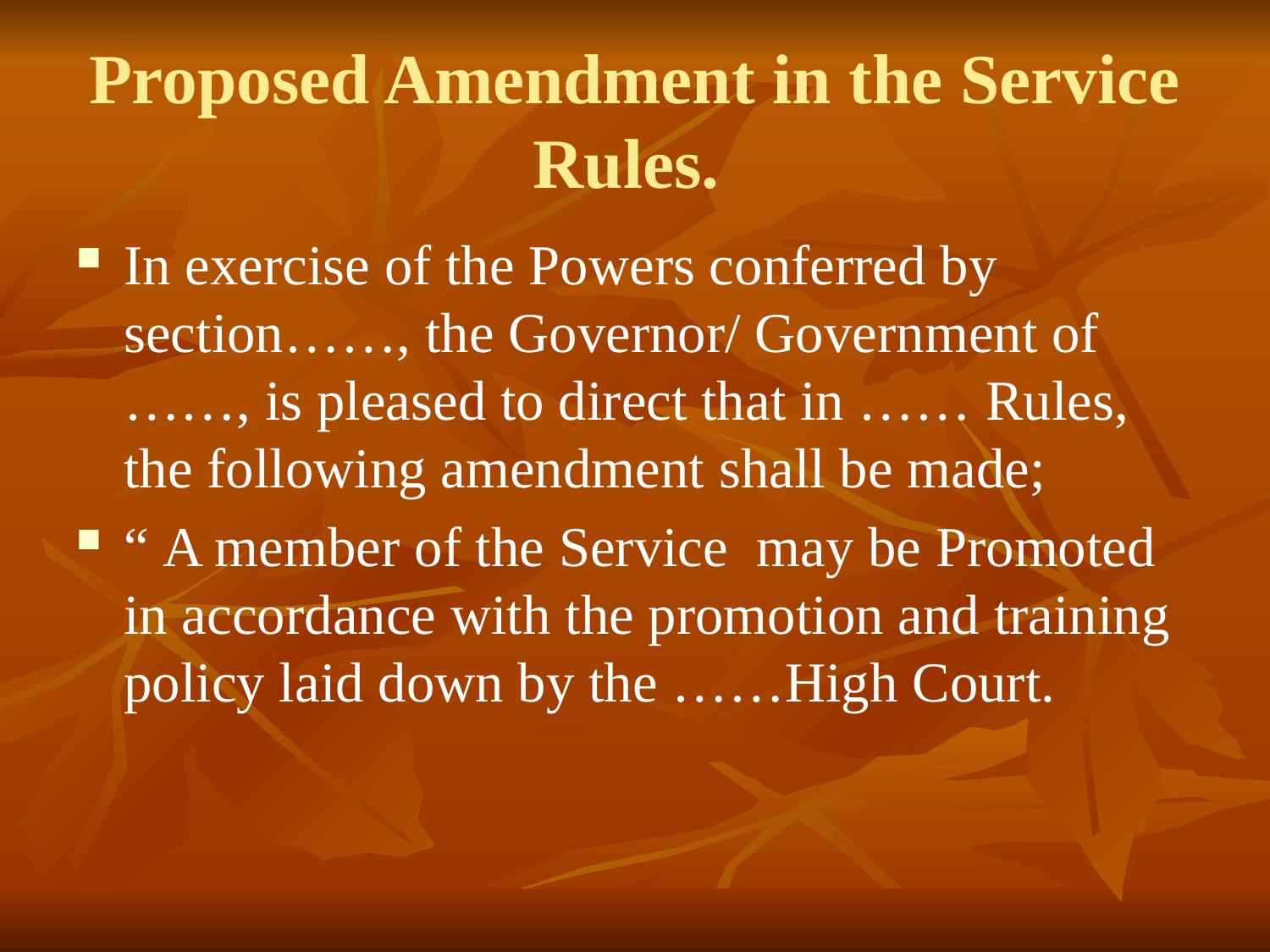

# Proposed Amendment in the Service Rules.
In exercise of the Powers conferred by section……, the Governor/ Government of ……, is pleased to direct that in …… Rules, the following amendment shall be made;
“ A member of the Service  may be Promoted in accordance with the promotion and training policy laid down by the ……High Court.